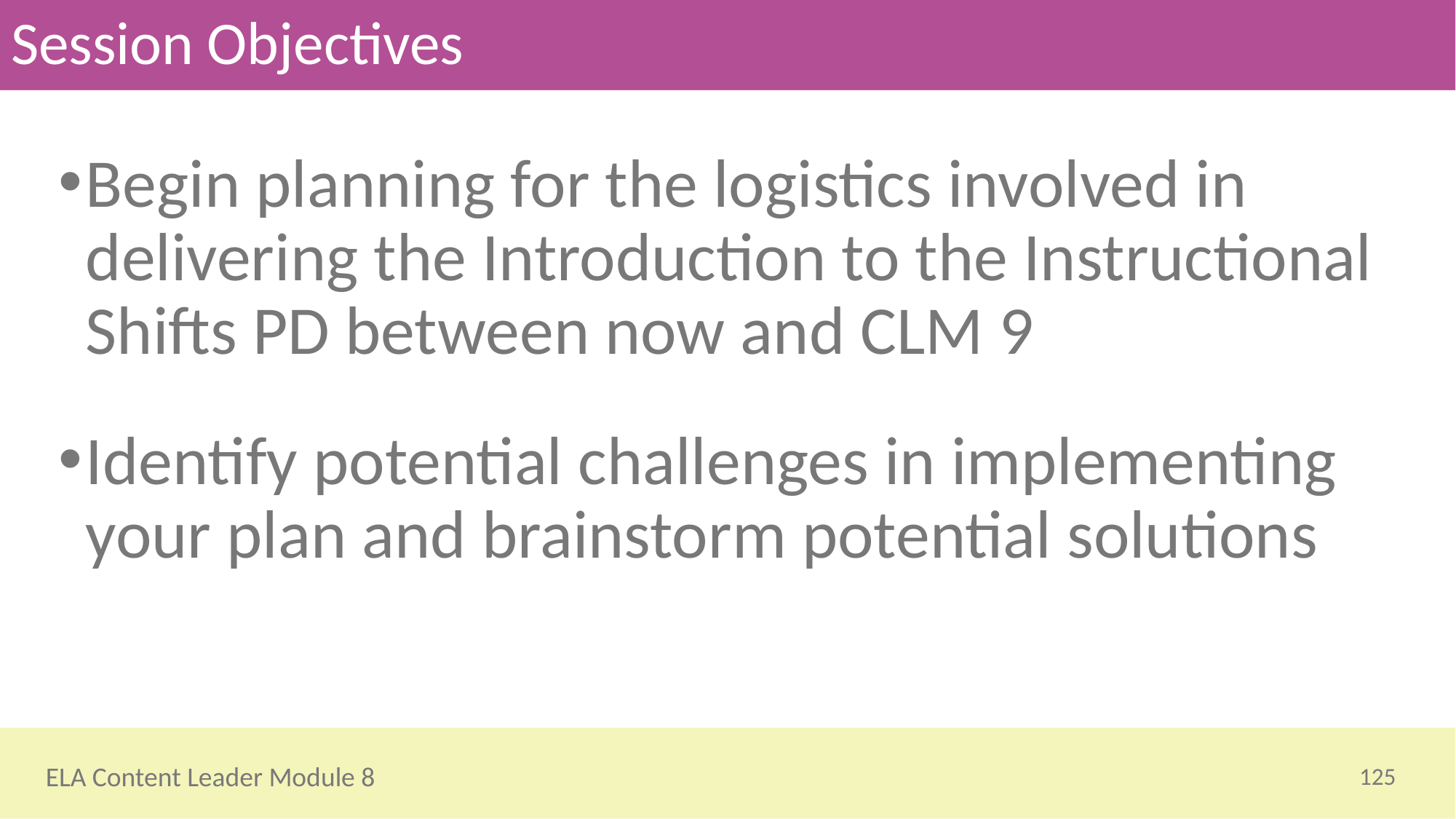

# Session Objectives
Begin planning for the logistics involved in delivering the Introduction to the Instructional Shifts PD between now and CLM 9

Identify potential challenges in implementing your plan and brainstorm potential solutions
125